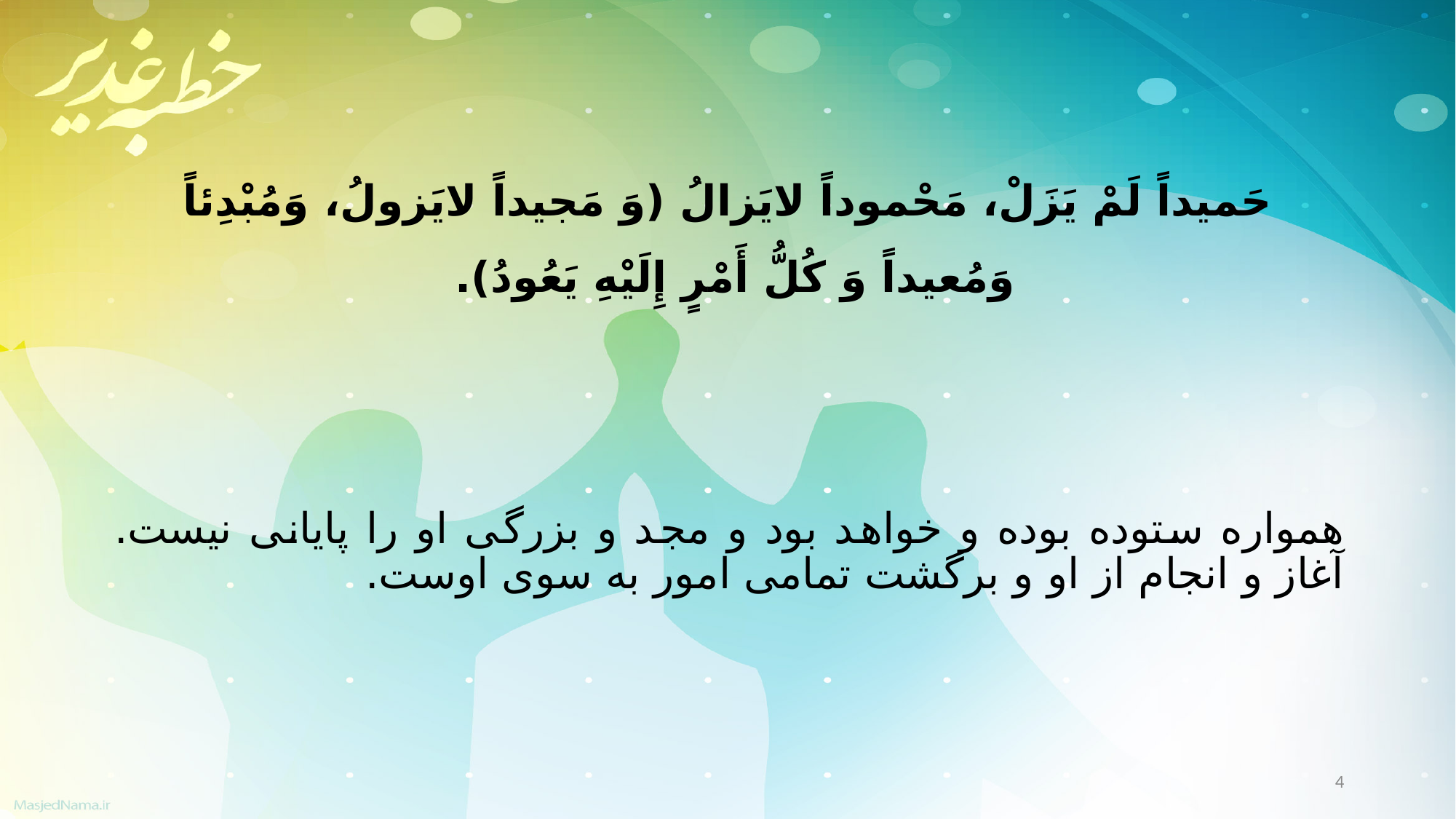

حَمیداً لَمْ یَزَلْ، مَحْموداً لایَزالُ (وَ مَجیداً لایَزولُ، وَمُبْدِئاً وَمُعیداً وَ کُلُّ أَمْرٍ إِلَیْهِ یَعُودُ).

همواره ستوده بوده و خواهد بود و مجد و بزرگی او را پایانی نیست. آغاز و انجام از او و برگشت تمامی امور به سوی اوست.

4